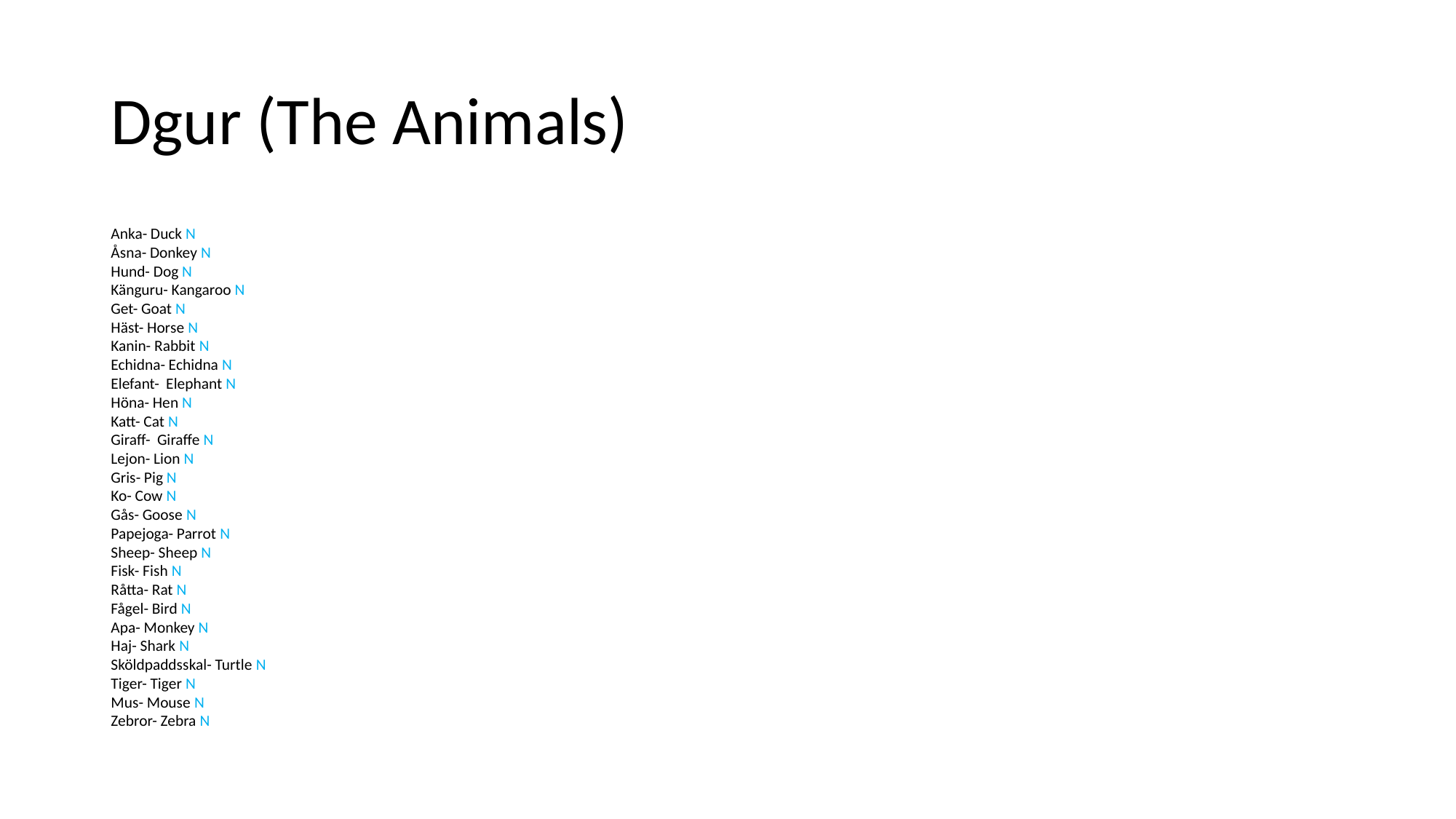

# Dgur (The Animals)
Anka- Duck N
Åsna- Donkey N
Hund- Dog N
Känguru- Kangaroo N
Get- Goat N
Häst- Horse N
Kanin- Rabbit N
Echidna- Echidna N
Elefant-  Elephant N
Höna- Hen N
Katt- Cat N
Giraff-  Giraffe N
Lejon- Lion N
Gris- Pig N
Ko- Cow N
Gås- Goose N
Papejoga- Parrot N
Sheep- Sheep N
Fisk- Fish N
Råtta- Rat N
Fågel- Bird N
Apa- Monkey N
Haj- Shark N
Sköldpaddsskal- Turtle N
Tiger- Tiger N
Mus- Mouse N
Zebror- Zebra N